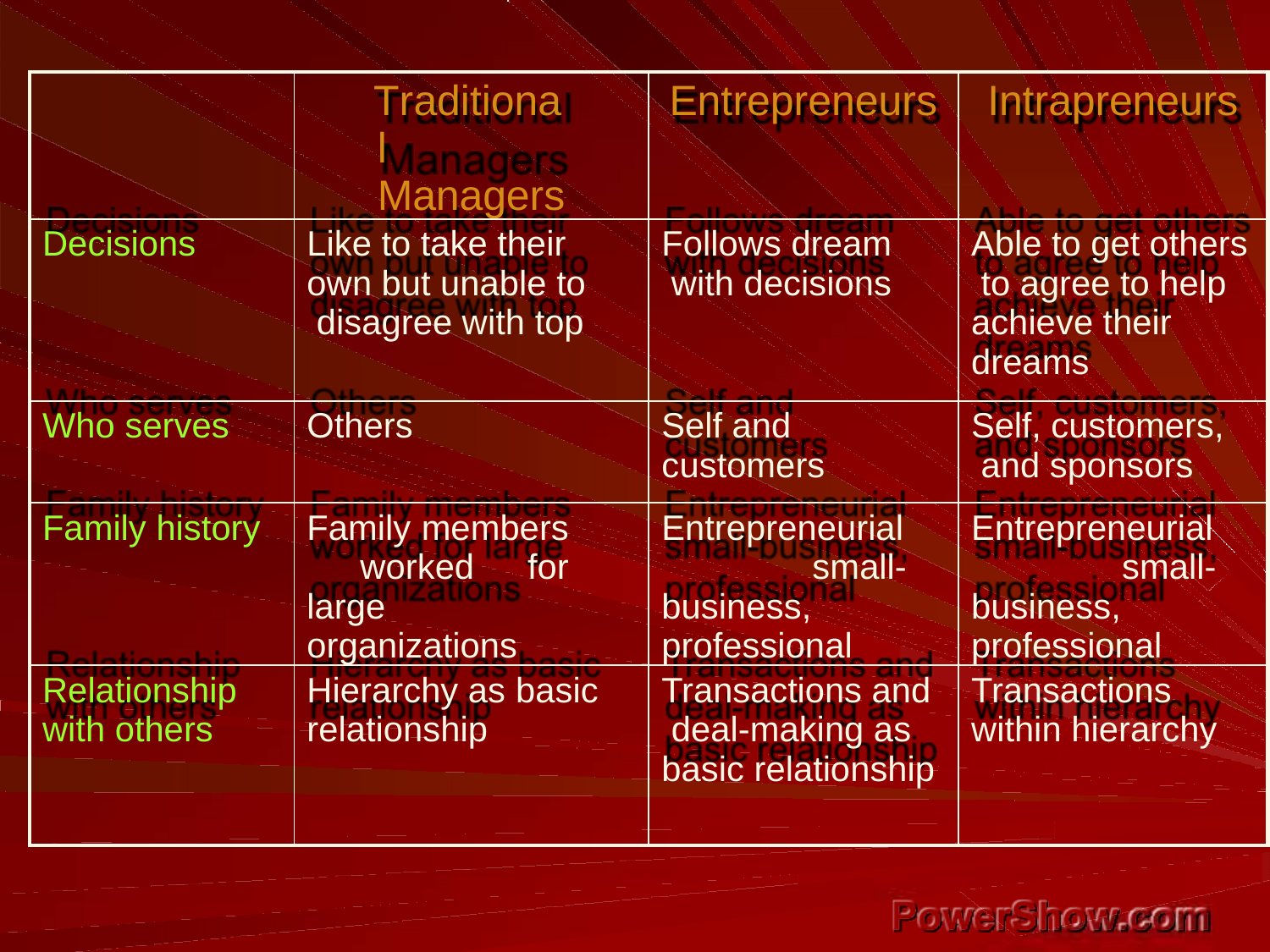

|  | Traditional Managers | Entrepreneurs | Intrapreneurs |
| --- | --- | --- | --- |
| Decisions | Like to take their own but unable to disagree with top | Follows dream with decisions | Able to get others to agree to help achieve their dreams |
| Who serves | Others | Self and customers | Self, customers, and sponsors |
| Family history | Family members worked for large organizations | Entrepreneurial small-business, professional | Entrepreneurial small-business, professional |
| Relationship with others | Hierarchy as basic relationship | Transactions and deal-making as basic relationship | Transactions within hierarchy |